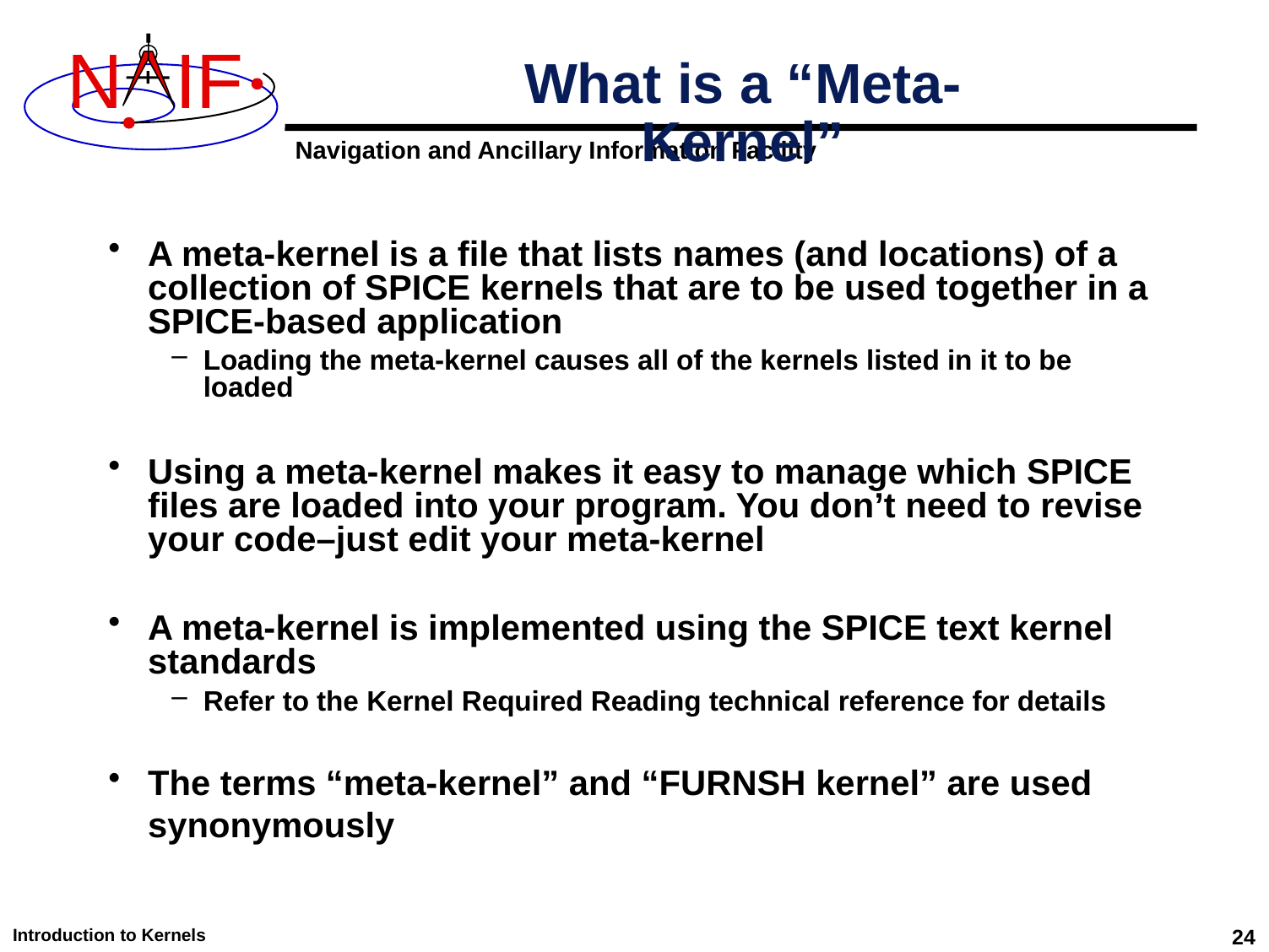

# What is a “Meta-Kernel”
A meta-kernel is a file that lists names (and locations) of a collection of SPICE kernels that are to be used together in a SPICE-based application
Loading the meta-kernel causes all of the kernels listed in it to be loaded

Using a meta-kernel makes it easy to manage which SPICE files are loaded into your program. You don’t need to revise your code–just edit your meta-kernel

A meta-kernel is implemented using the SPICE text kernel standards
Refer to the Kernel Required Reading technical reference for details

The terms “meta-kernel” and “FURNSH kernel” are used synonymously

Introduction to Kernels
24